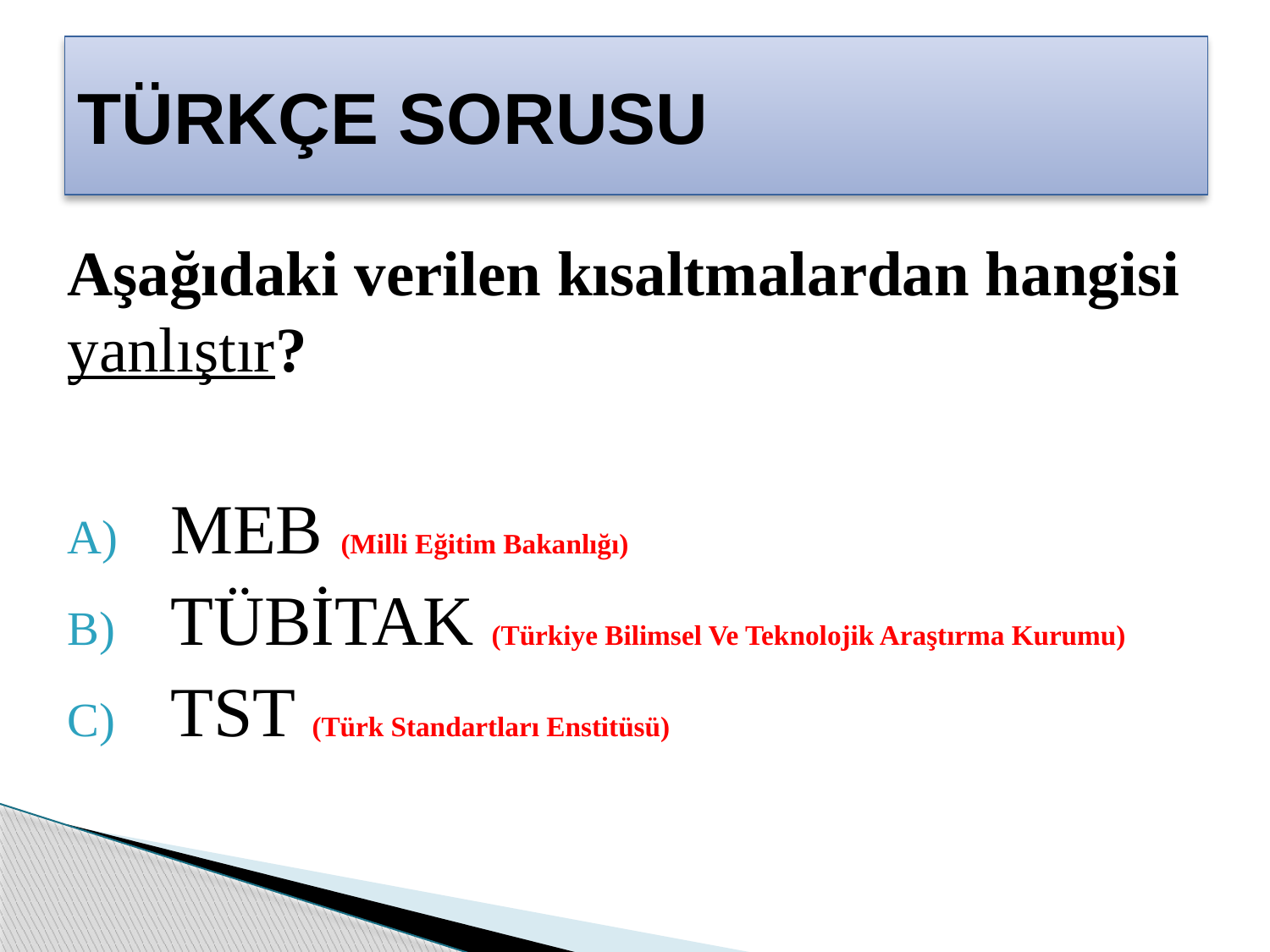

# TÜRKÇE SORUSU
Aşağıdaki verilen kısaltmalardan hangisi yanlıştır?

MEB (Milli Eğitim Bakanlığı)
TÜBİTAK (Türkiye Bilimsel Ve Teknolojik Araştırma Kurumu)
TST (Türk Standartları Enstitüsü)